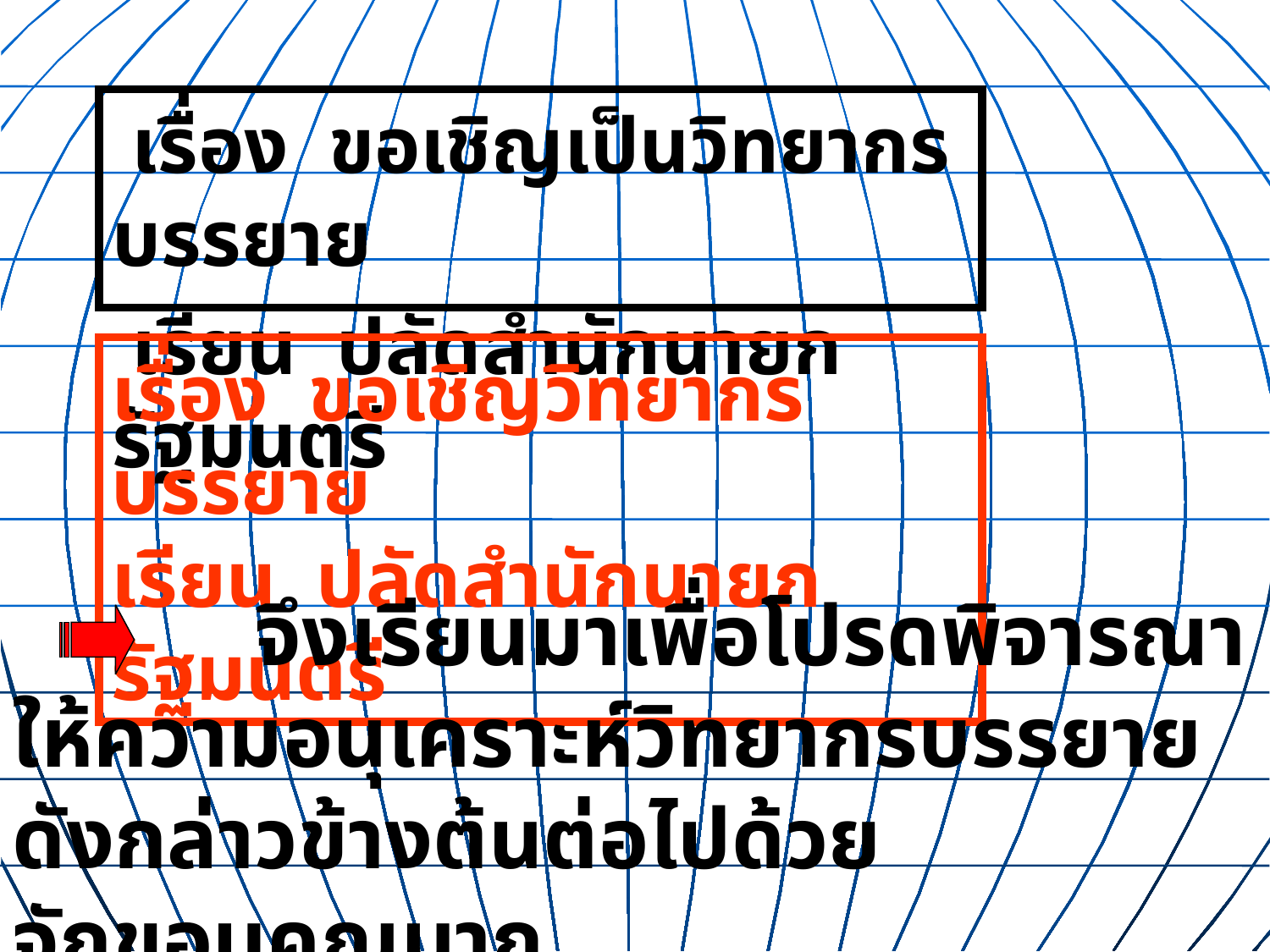

เรื่อง  ขอเชิญเป็นวิทยากรบรรยาย
 เรียน  ปลัดสำนักนายกรัฐมนตรี
เรื่อง  ขอเชิญวิทยากรบรรยาย
เรียน  ปลัดสำนักนายกรัฐมนตรี
           จึงเรียนมาเพื่อโปรดพิจารณาให้ความอนุเคราะห์วิทยากรบรรยายดังกล่าวข้างต้นต่อไปด้วย
จักขอบคุณมาก